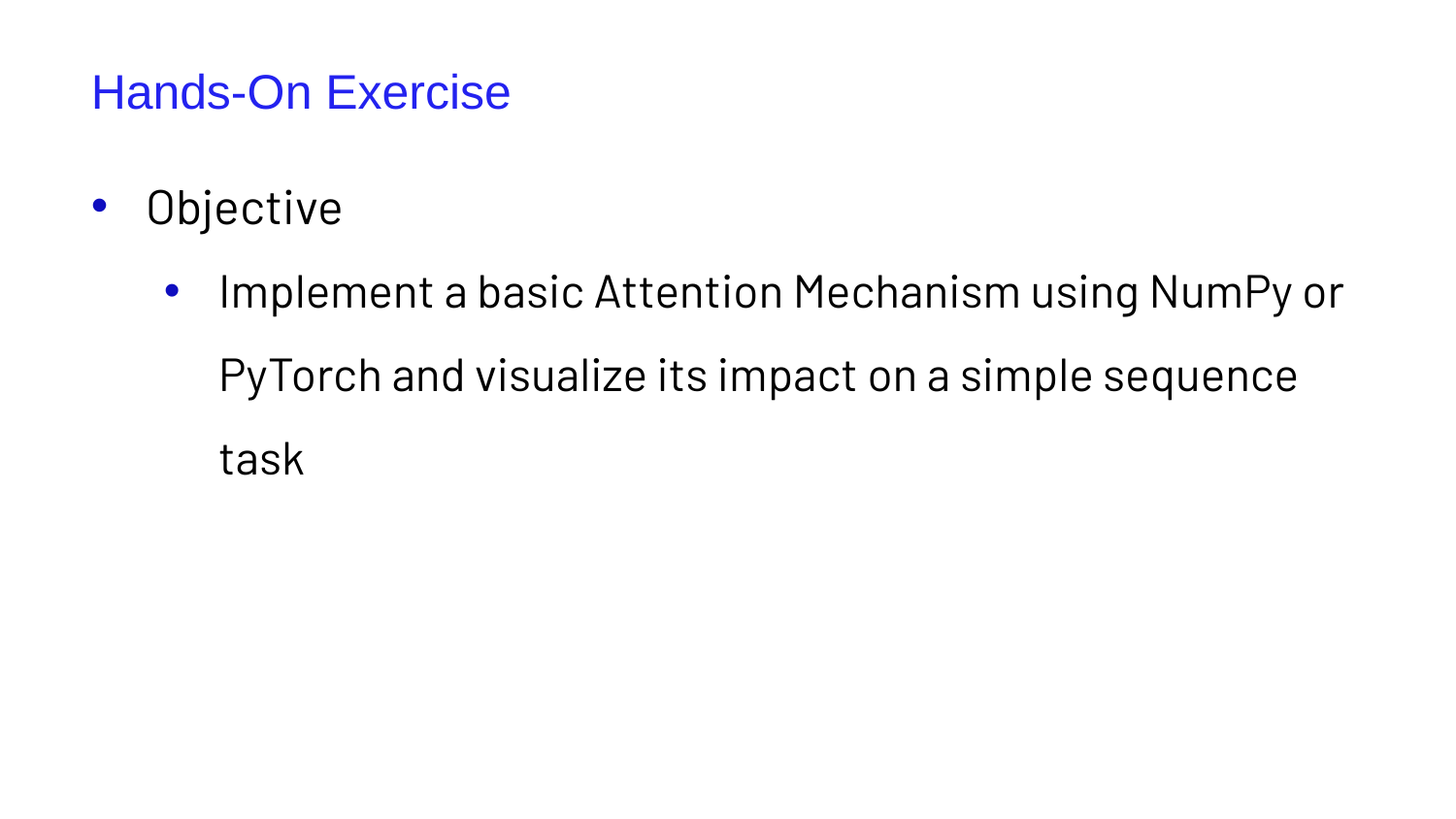

Hands-On Exercise
Objective
Implement a basic Attention Mechanism using NumPy or PyTorch and visualize its impact on a simple sequence task